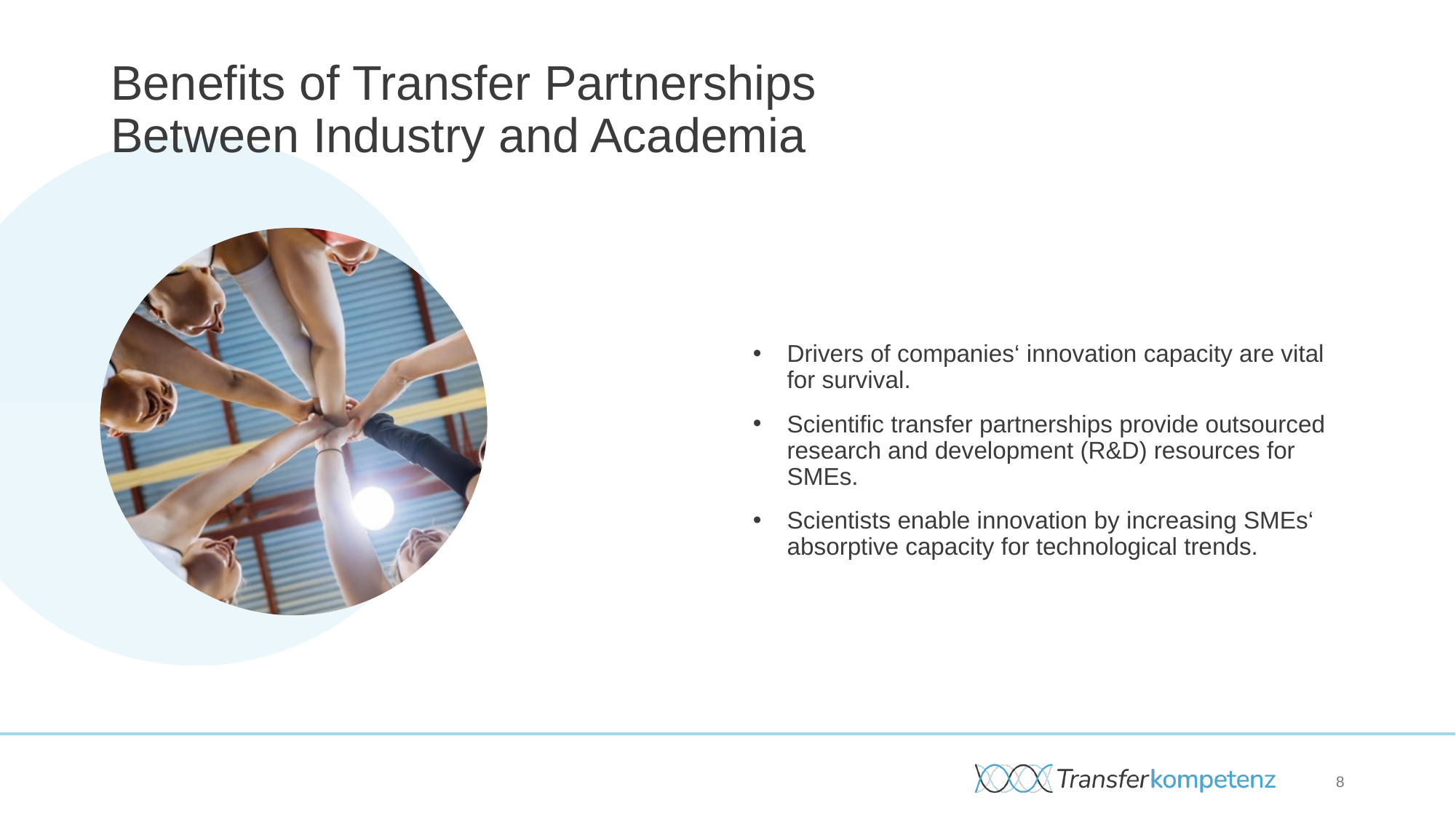

# Benefits of Transfer Partnerships Between Industry and Academia

Drivers of companies‘ innovation capacity are vital for survival.
Scientific transfer partnerships provide outsourced research and development (R&D) resources for SMEs.
Scientists enable innovation by increasing SMEs‘ absorptive capacity for technological trends.

8